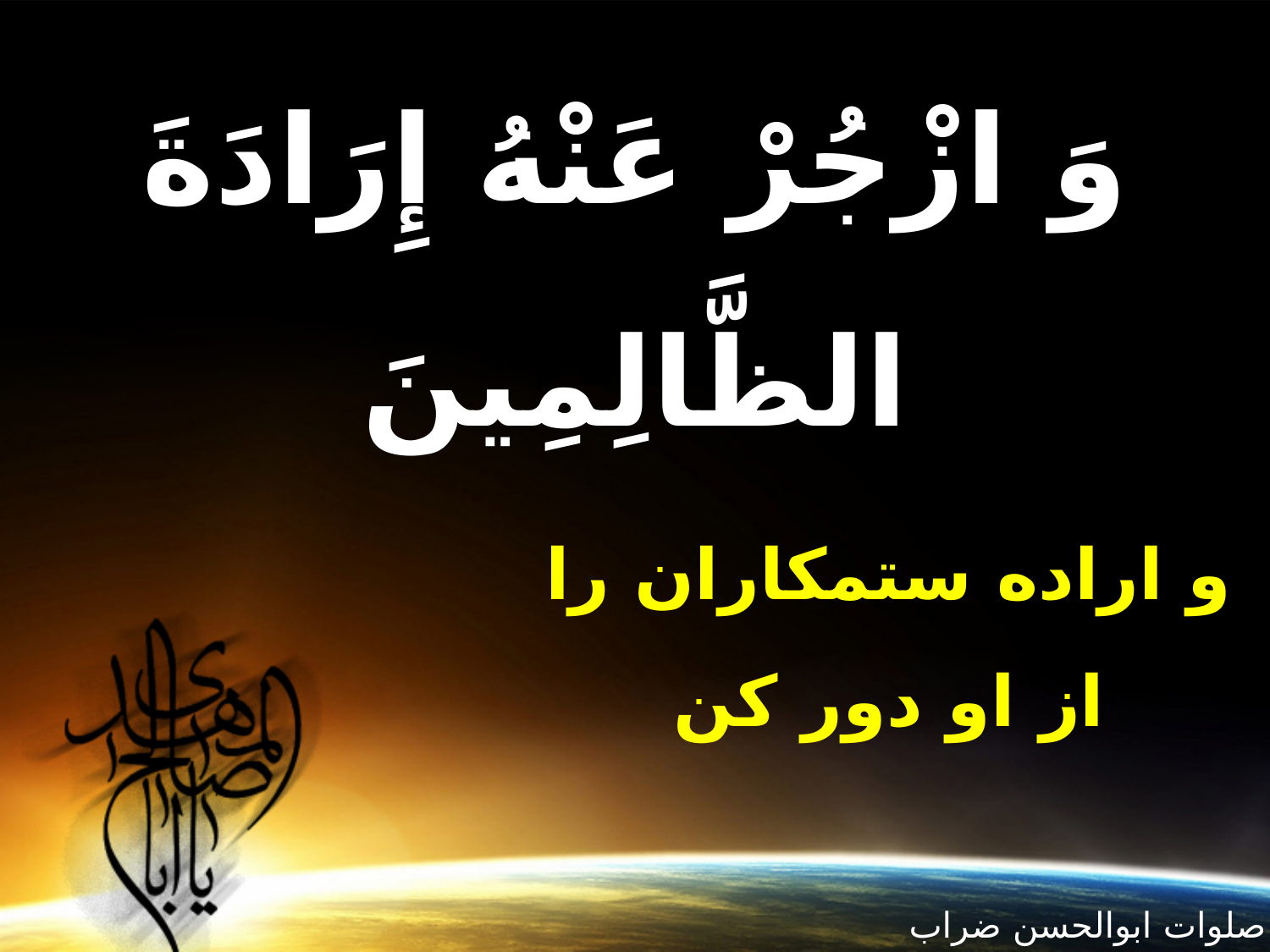

وَ ازْجُرْ عَنْهُ إِرَادَةَ الظَّالِمِينَ
و اراده ستمكاران را از او دور كن